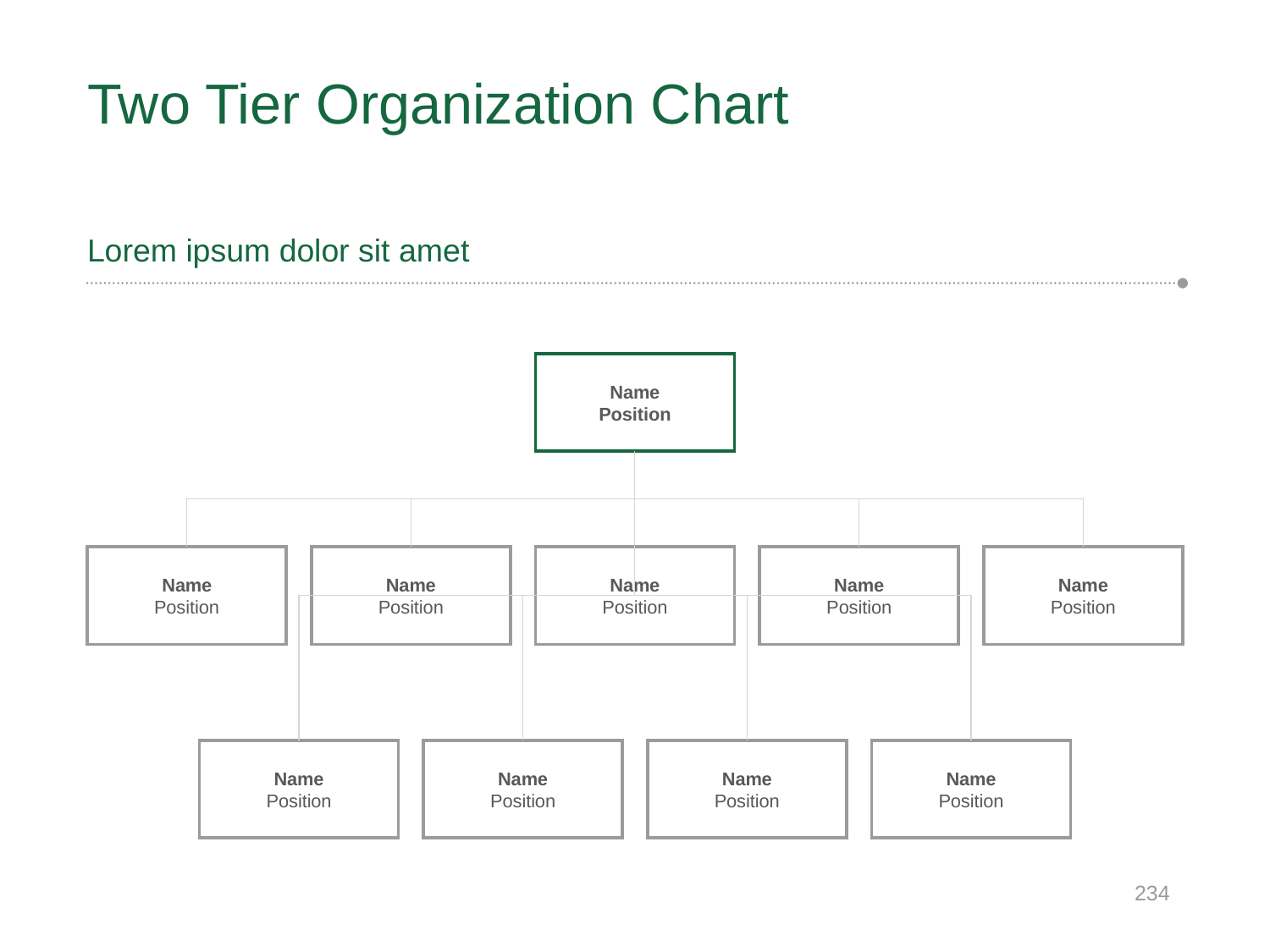

# Two Tier Organization Chart
Lorem ipsum dolor sit amet
Name
Position
Name
Position
Name
Position
Name
Position
Name
Position
Name
Position
Name
Position
Name
Position
Name
Position
Name
Position
234